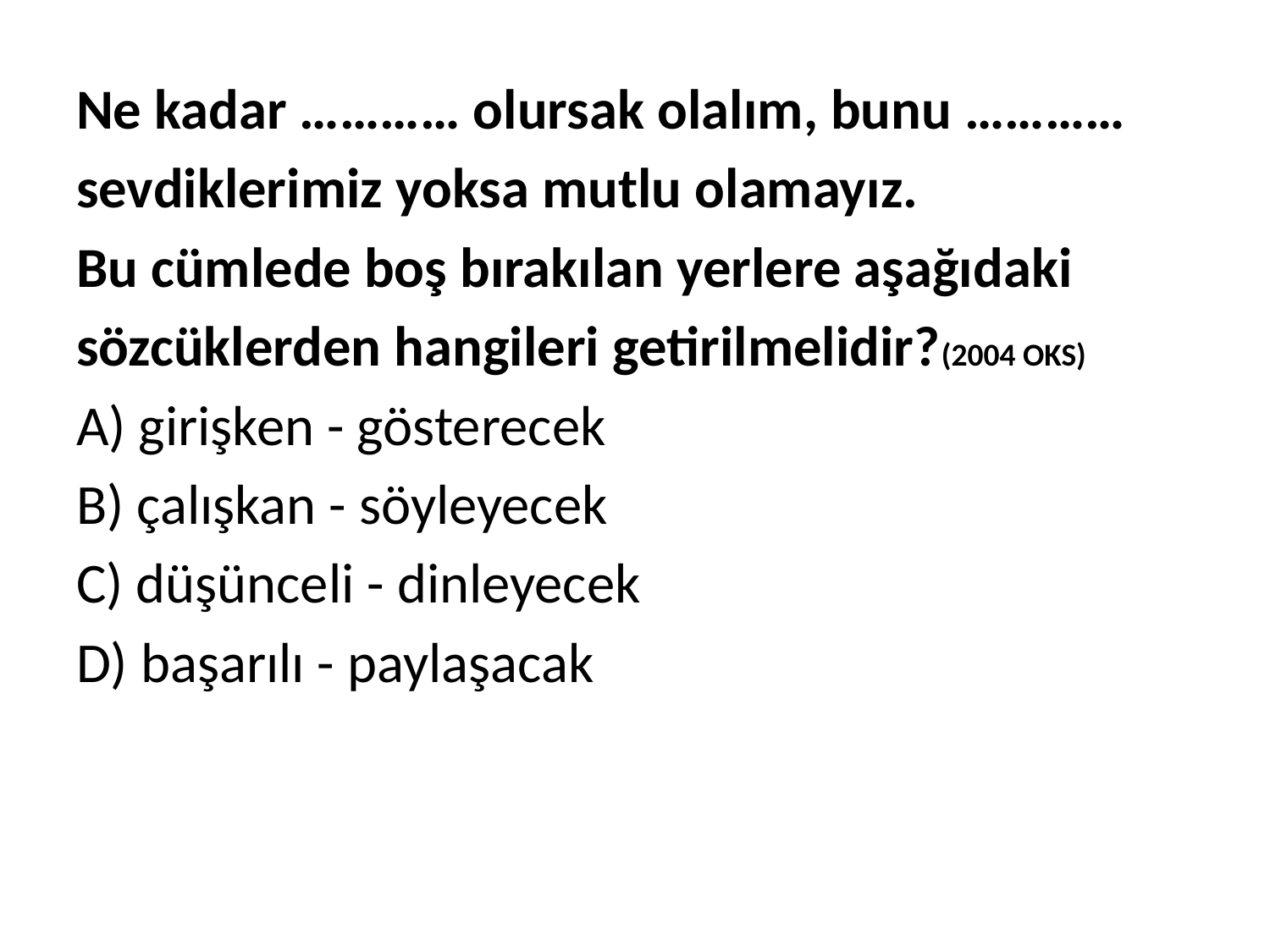

Ne kadar ………… olursak olalım, bunu …………
sevdiklerimiz yoksa mutlu olamayız.
Bu cümlede boş bırakılan yerlere aşağıdaki
sözcüklerden hangileri getirilmelidir?(2004 OKS)
A) girişken - gösterecek
B) çalışkan - söyleyecek
C) düşünceli - dinleyecek
D) başarılı - paylaşacak